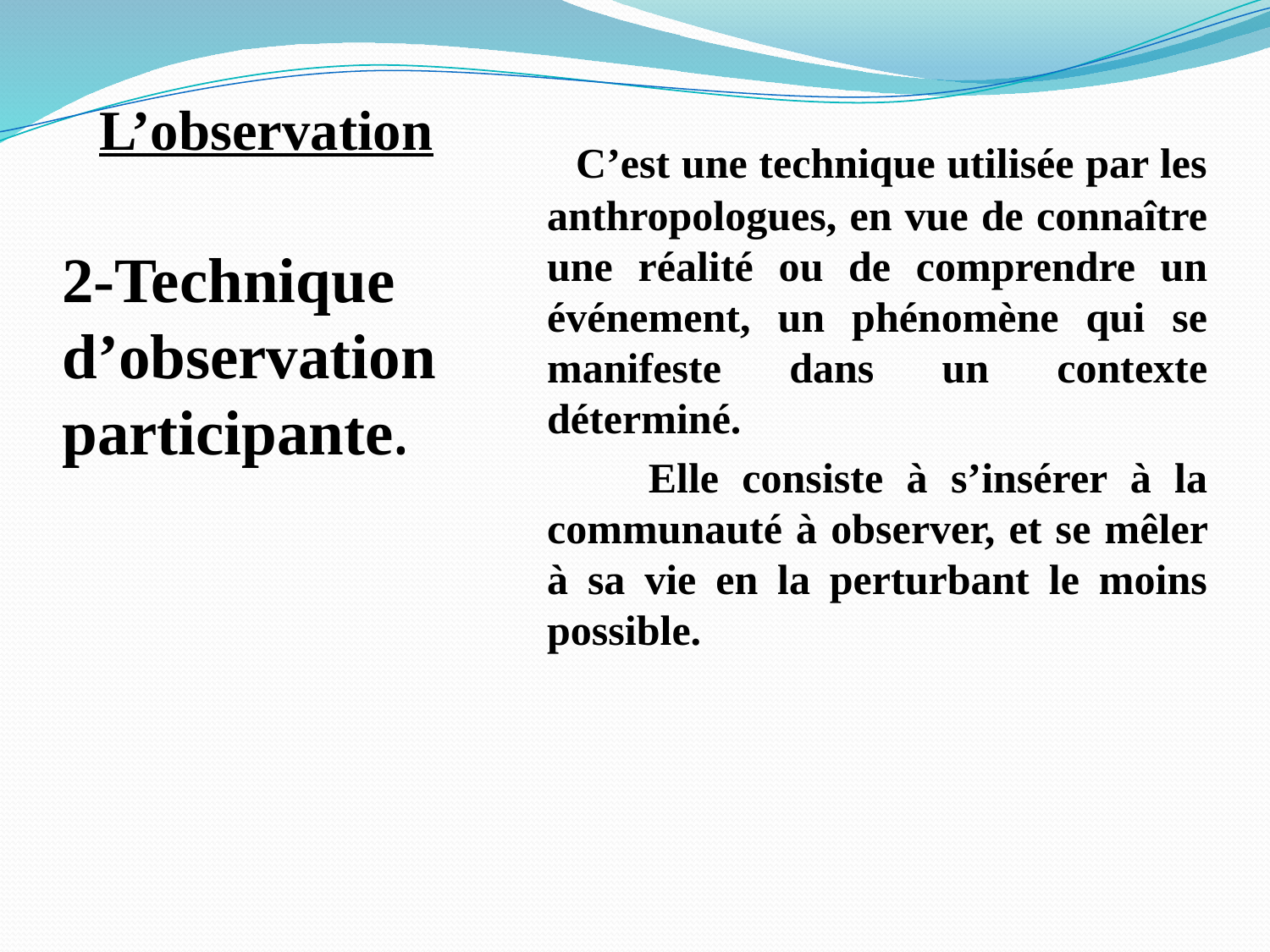

# L’observation
     C’est une technique utilisée par les anthropologues, en vue de connaître une réalité ou de comprendre un événement, un phénomène qui se manifeste dans un contexte déterminé.
      Elle consiste à s’insérer à la communauté à observer, et se mêler à sa vie en la perturbant le moins possible.
2-Technique d’observation participante.